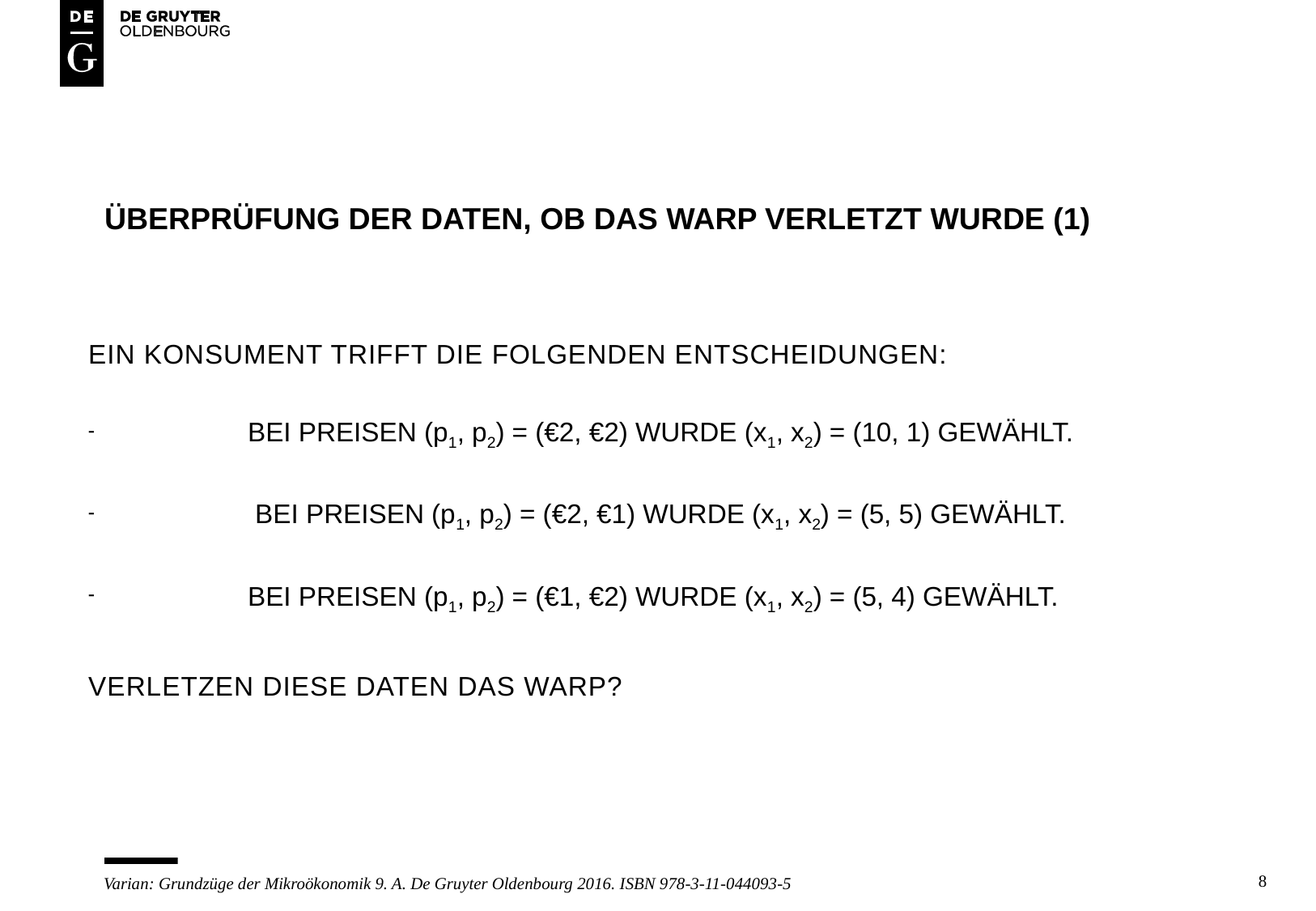

# Überprüfung der daten, OB DAS warp VERLETZT WURDE (1)
Ein konsument trifft die folgenden entscheidungen:
	BEI PREISEN (p1, p2) = (€2, €2) WURDE (x1, x2) = (10, 1) GEWÄHLT.
	 BEI PREISEN (p1, p2) = (€2, €1) WURDE (x1, x2) = (5, 5) GEWÄHLT.
	BEI PREISEN (p1, p2) = (€1, €2) WURDE (x1, x2) = (5, 4) GEWÄHLT.
VERLETZEN DIESE DATEN DAS WARP?
8
Varian: Grundzüge der Mikroökonomik 9. A. De Gruyter Oldenbourg 2016. ISBN 978-3-11-044093-5